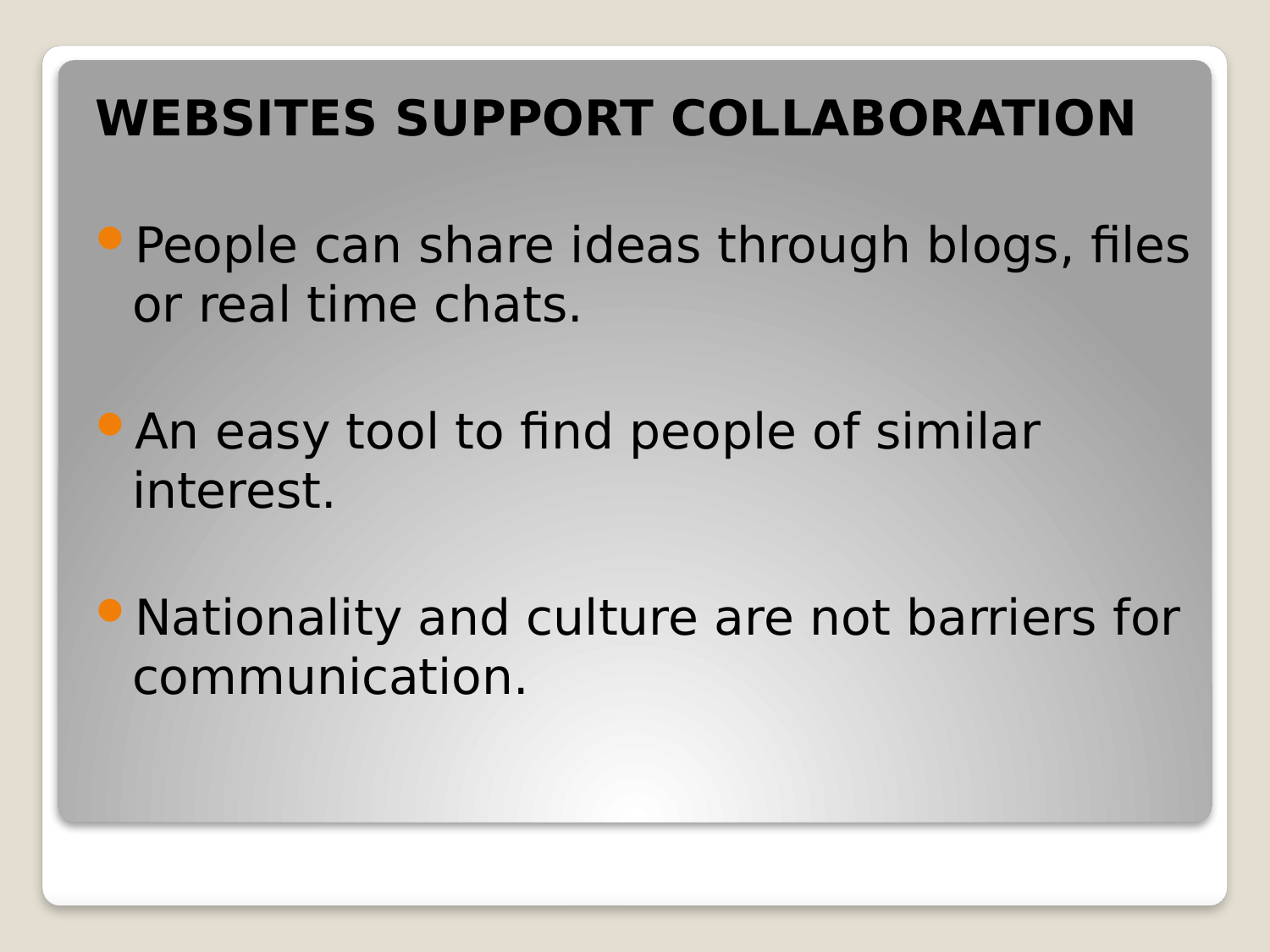

WEBSITES SUPPORT COLLABORATION

People can share ideas through blogs, files or real time chats.

An easy tool to find people of similar interest.

Nationality and culture are not barriers for communication.